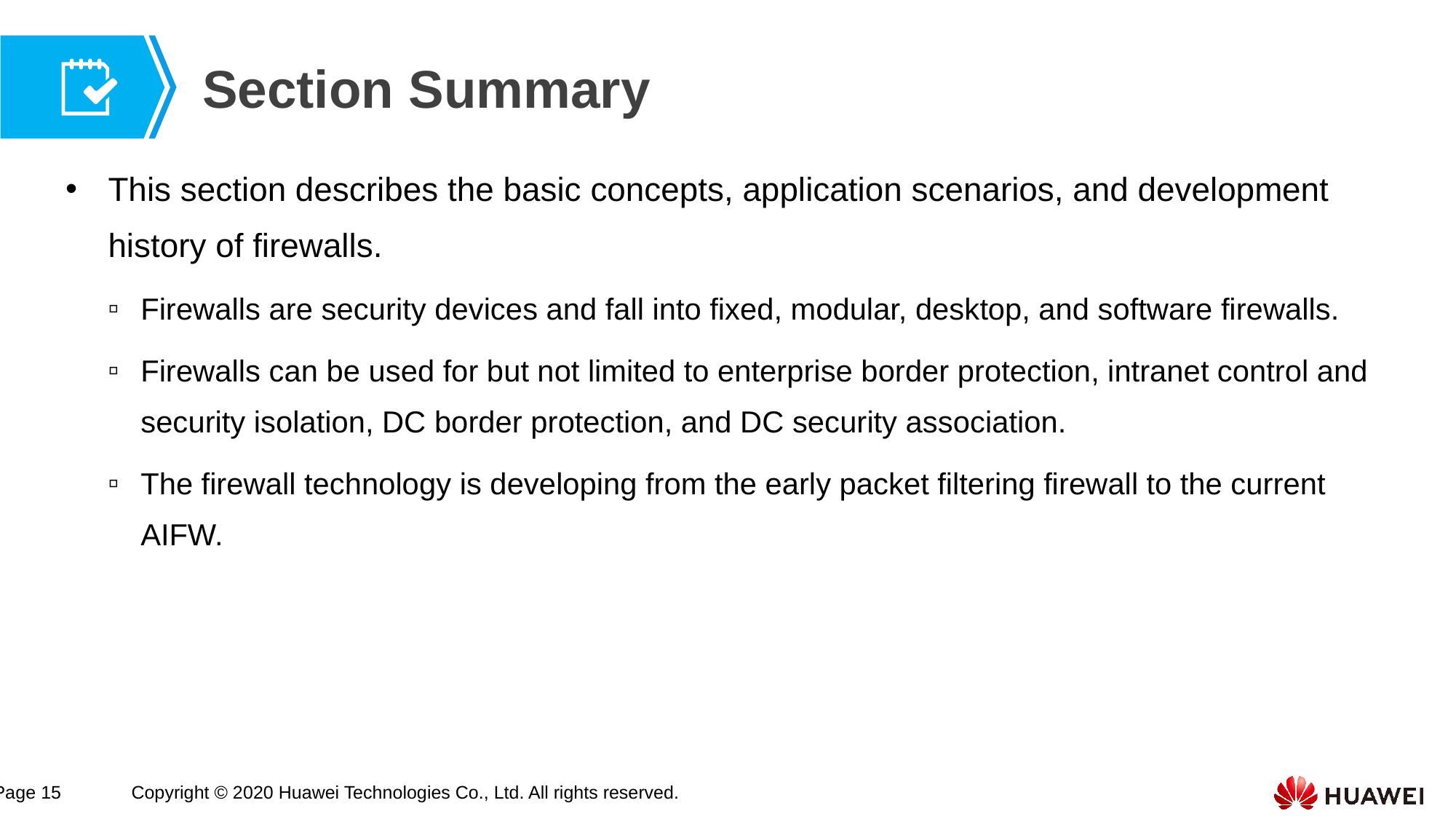

This section describes the basic concepts, application scenarios, and development history of firewalls.
Firewalls are security devices and fall into fixed, modular, desktop, and software firewalls.
Firewalls can be used for but not limited to enterprise border protection, intranet control and security isolation, DC border protection, and DC security association.
The firewall technology is developing from the early packet filtering firewall to the current AIFW.